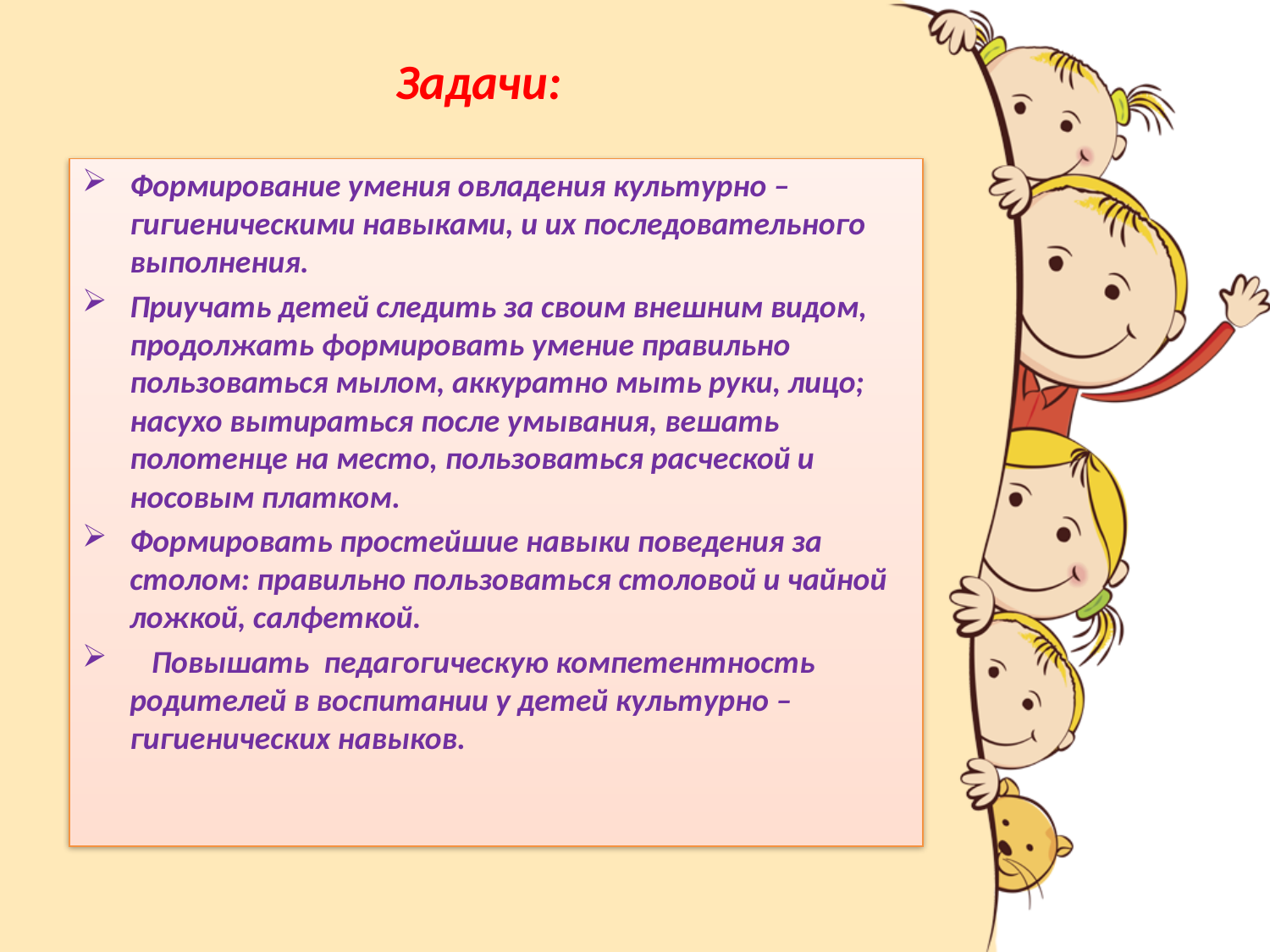

# Задачи:
Формирование умения овладения культурно – гигиеническими навыками, и их последовательного выполнения.
Приучать детей следить за своим внешним видом, продолжать формировать умение правильно пользоваться мылом, аккуратно мыть руки, лицо; насухо вытираться после умывания, вешать полотенце на место, пользоваться расческой и носовым платком.
Формировать простейшие навыки поведения за столом: правильно пользоваться столовой и чайной ложкой, салфеткой.
   Повышать  педагогическую компетентность родителей в воспитании у детей культурно – гигиенических навыков.